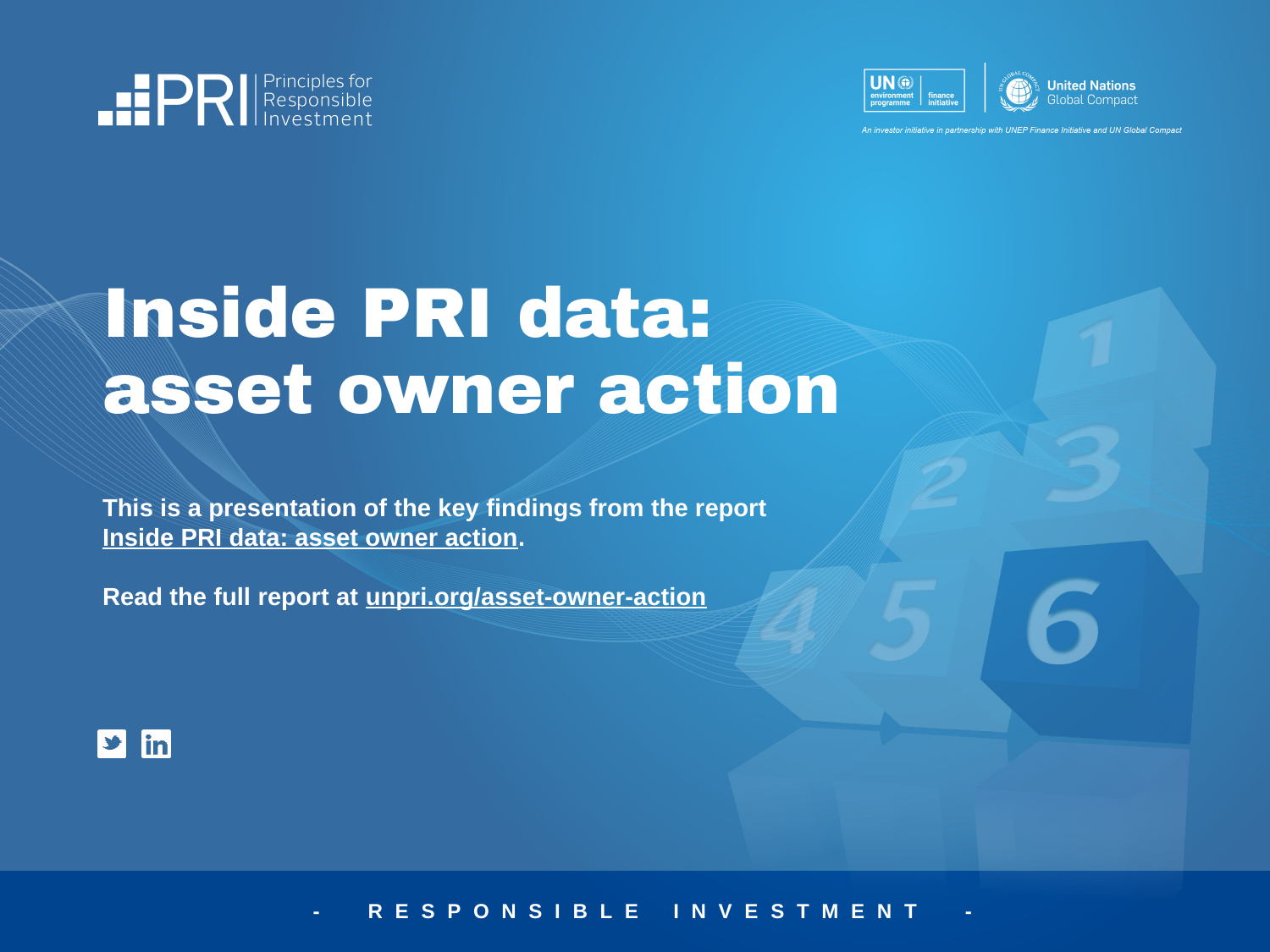

# Inside PRI data: asset owner action
This is a presentation of the key findings from the report Inside PRI data: asset owner action.

Read the full report at unpri.org/asset-owner-action